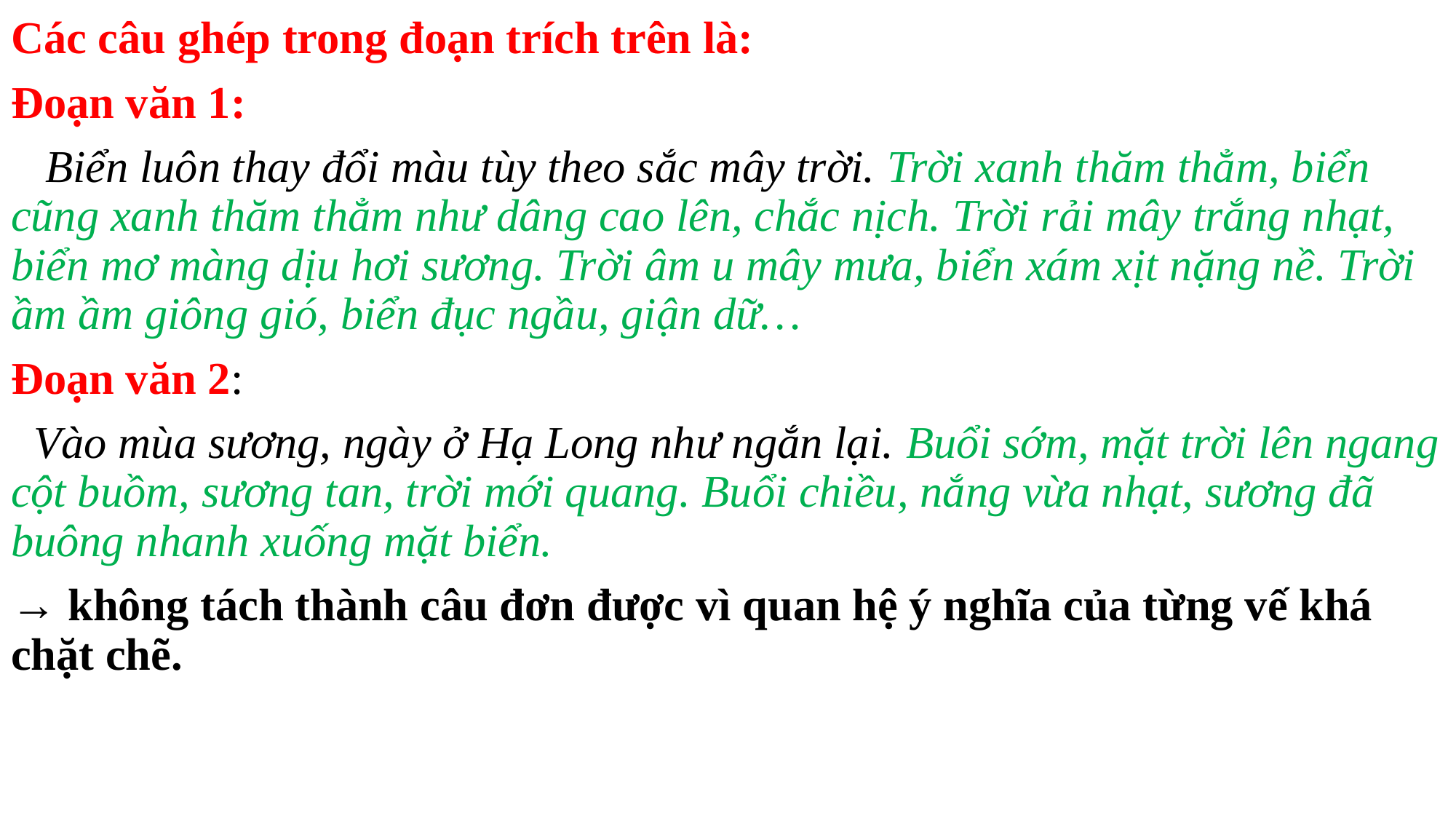

Các câu ghép trong đoạn trích trên là:
Đoạn văn 1:
   Biển luôn thay đổi màu tùy theo sắc mây trời. Trời xanh thăm thẳm, biển cũng xanh thăm thẳm như dâng cao lên, chắc nịch. Trời rải mây trắng nhạt, biển mơ màng dịu hơi sương. Trời âm u mây mưa, biển xám xịt nặng nề. Trời ầm ầm giông gió, biển đục ngầu, giận dữ…
Đoạn văn 2:
  Vào mùa sương, ngày ở Hạ Long như ngắn lại. Buổi sớm, mặt trời lên ngang cột buồm, sương tan, trời mới quang. Buổi chiều, nắng vừa nhạt, sương đã buông nhanh xuống mặt biển.
→ không tách thành câu đơn được vì quan hệ ý nghĩa của từng vế khá chặt chẽ.